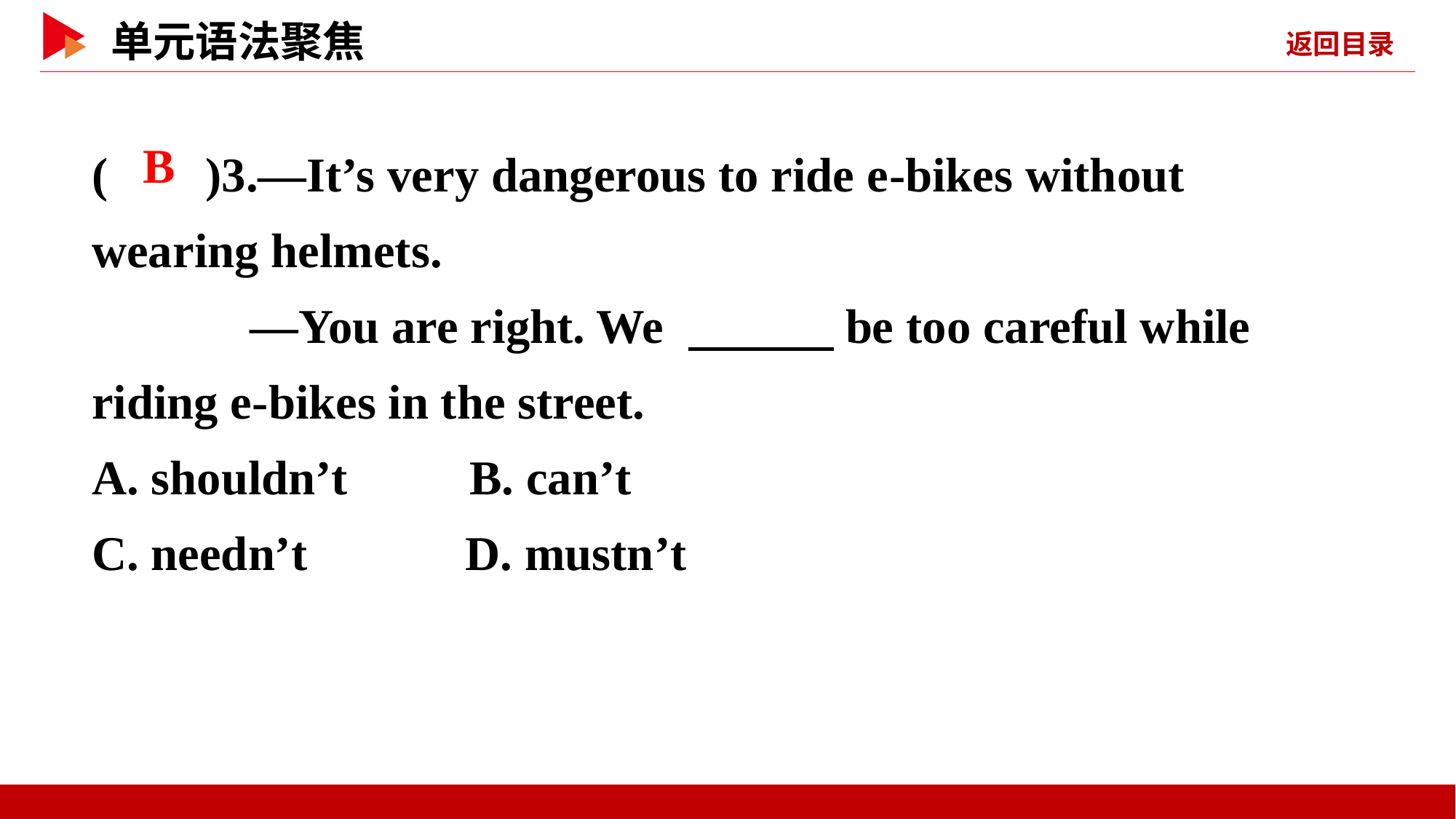

(        )3.—It’s very dangerous to ride e-bikes without wearing helmets.
             —You are right. We 　　　be too careful while riding e-bikes in the street.
A. shouldn’t          B. can’t
C. needn’t             D. mustn’t
   B